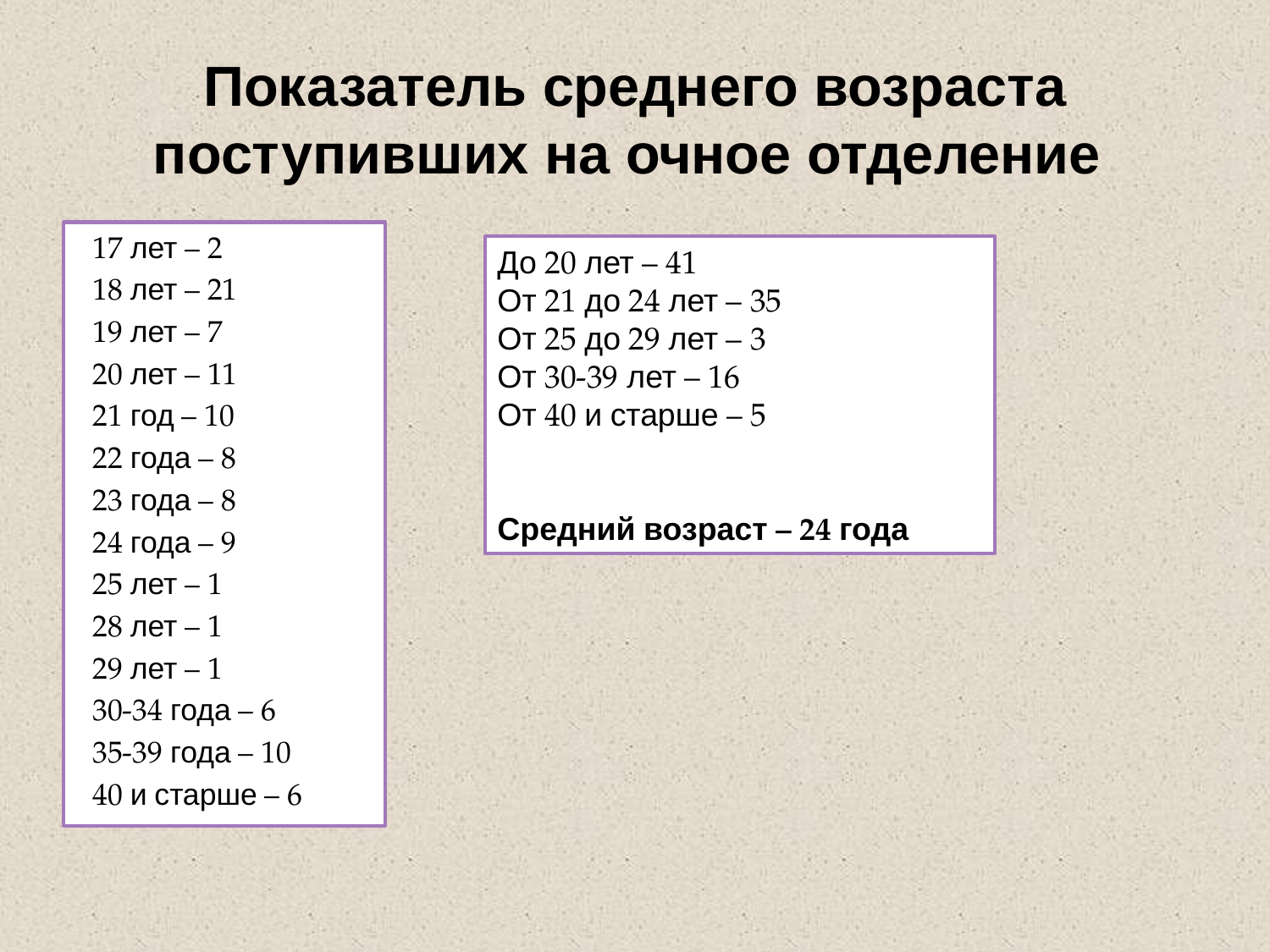

# Показатель среднего возраста поступивших на очное отделение
17 лет – 2
18 лет – 21
19 лет – 7
20 лет – 11
21 год – 10
22 года – 8
23 года – 8
24 года – 9
25 лет – 1
28 лет – 1
29 лет – 1
30-34 года – 6
35-39 года – 10
40 и старше – 6
До 20 лет – 41
От 21 до 24 лет – 35
От 25 до 29 лет – 3
От 30-39 лет – 16
От 40 и старше – 5

Средний возраст – 24 года